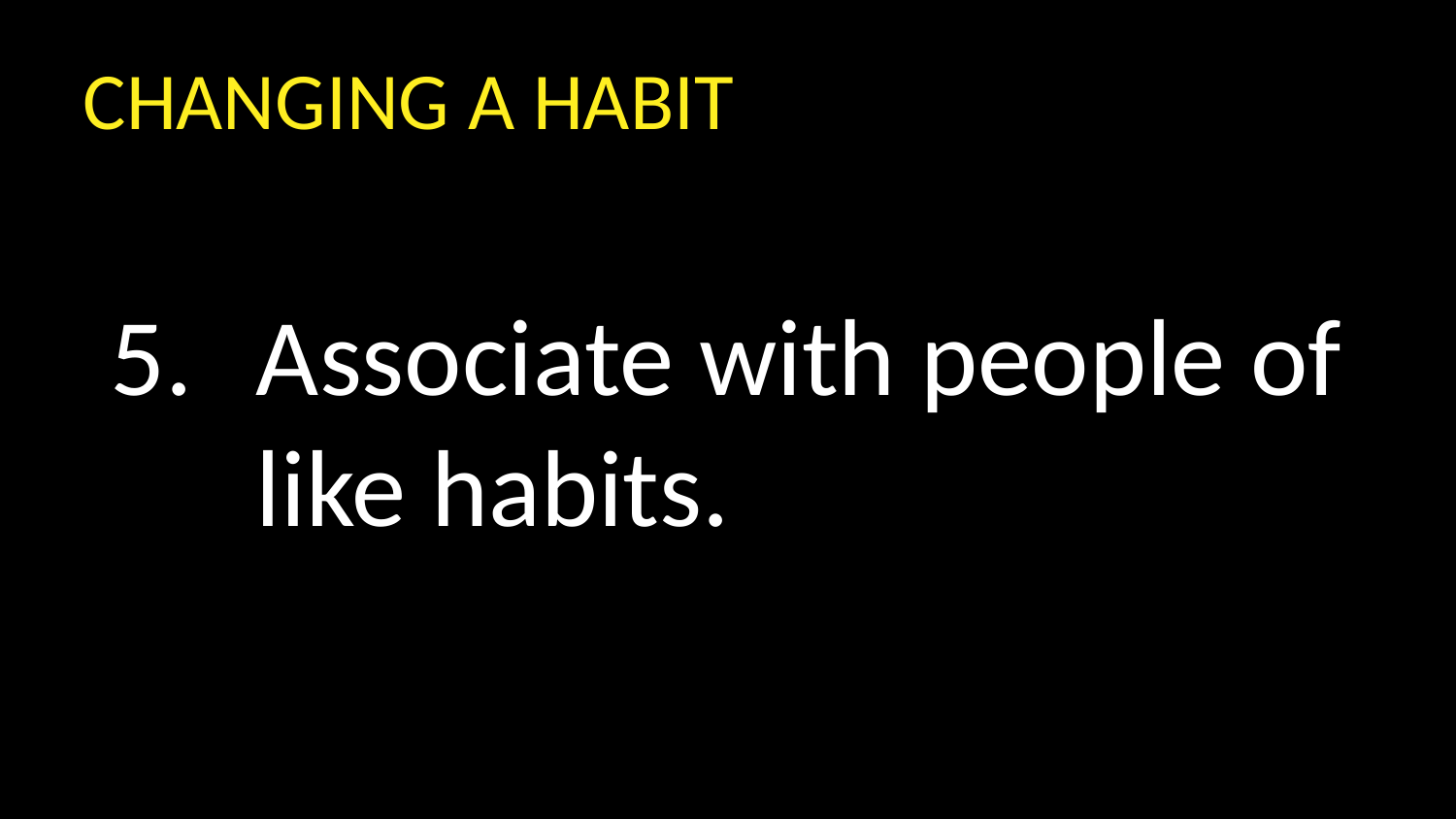

CHANGING A HABIT
Associate with people of like habits.